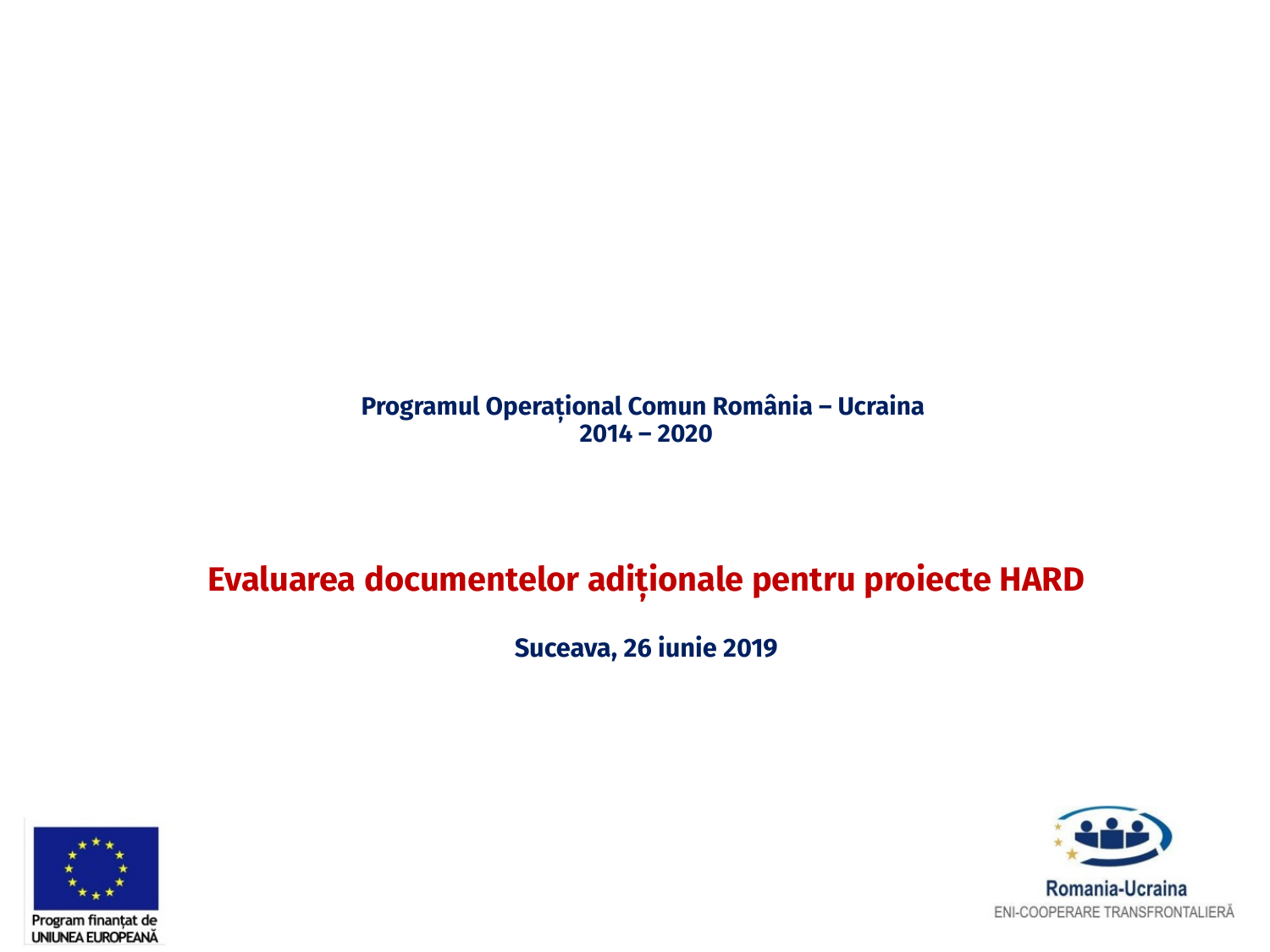

# Programul Operațional Comun România – Ucraina 2014 – 2020 Evaluarea documentelor adiționale pentru proiecte HARD Suceava, 26 iunie 2019